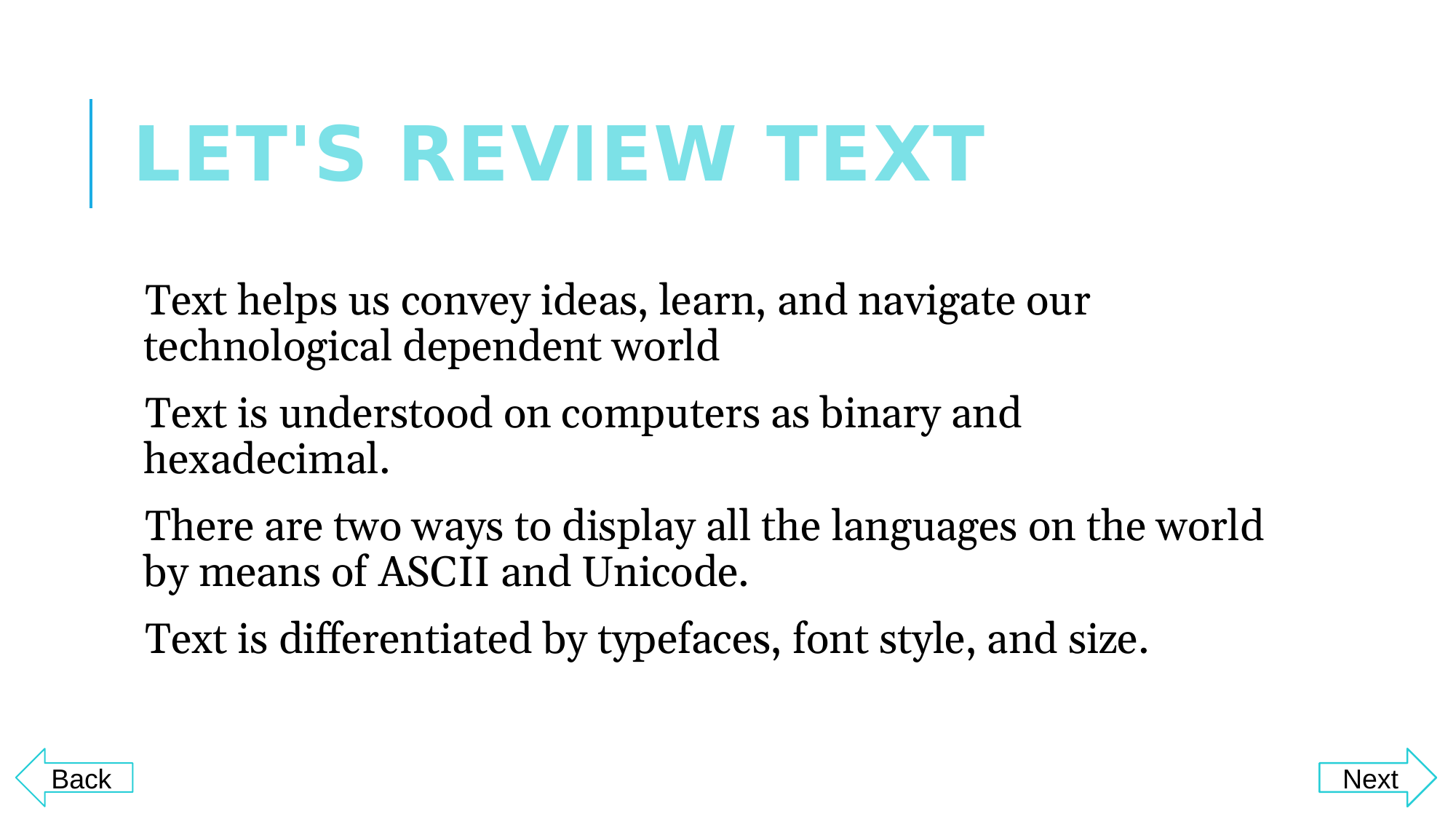

# Let's Review Text
Text helps us convey ideas, learn, and navigate our technological dependent world
Text is understood on computers as binary and hexadecimal.
There are two ways to display all the languages on the world by means of ASCII and Unicode.
Text is differentiated by typefaces, font style, and size.

Next
Back